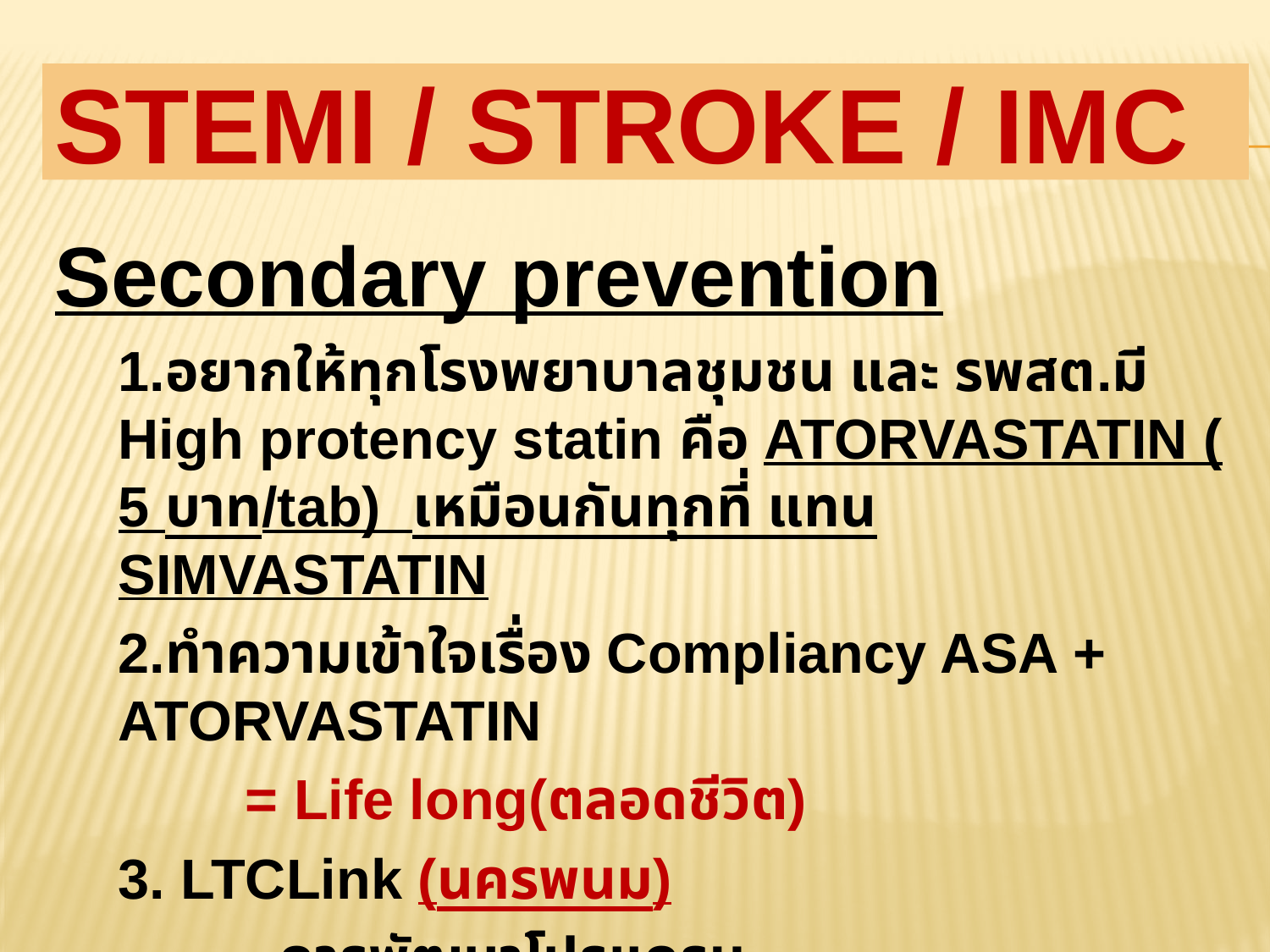

# STEMI / STROKE / IMC
Secondary prevention
1.อยากให้ทุกโรงพยาบาลชุมชน และ รพสต.มี High protency statin คือ ATORVASTATIN ( 5 บาท/tab)  เหมือนกันทุกที่ แทน SIMVASTATIN
2.ทำความเข้าใจเรื่อง Compliancy ASA + ATORVASTATIN
	= Life long(ตลอดชีวิต)
3. LTCLink (นครพนม)
	- การพัฒนาโปรแกรม
	- การเชื่อมโยงข้อมูลแต่ละจังหวัด